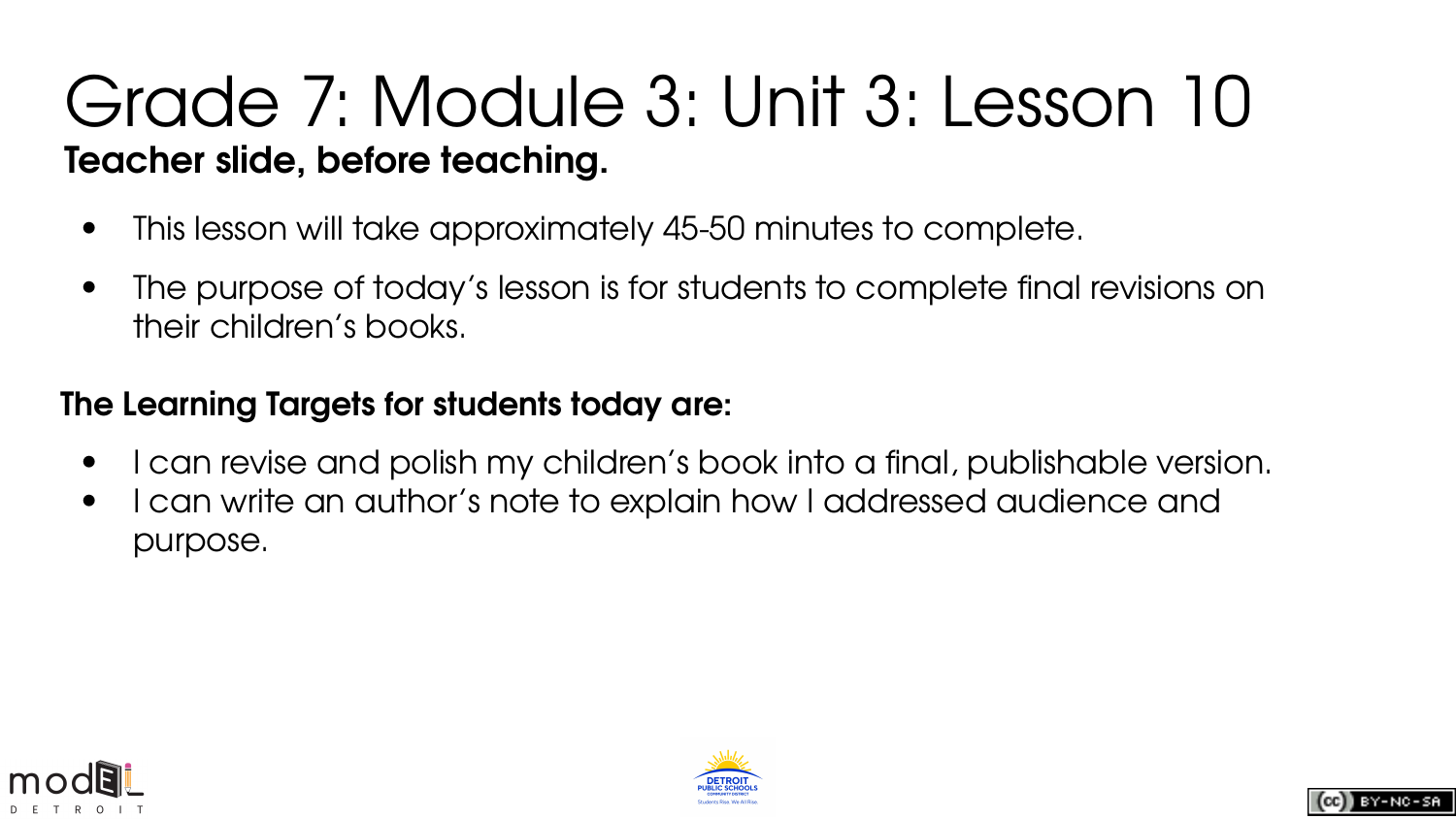

Grade 7: Module 3: Unit 3: Lesson 10
Teacher slide, before teaching.
This lesson will take approximately 45-50 minutes to complete.
The purpose of today’s lesson is for students to complete final revisions on their children’s books.

The Learning Targets for students today are:
I can revise and polish my children’s book into a final, publishable version.
I can write an author’s note to explain how I addressed audience and purpose.